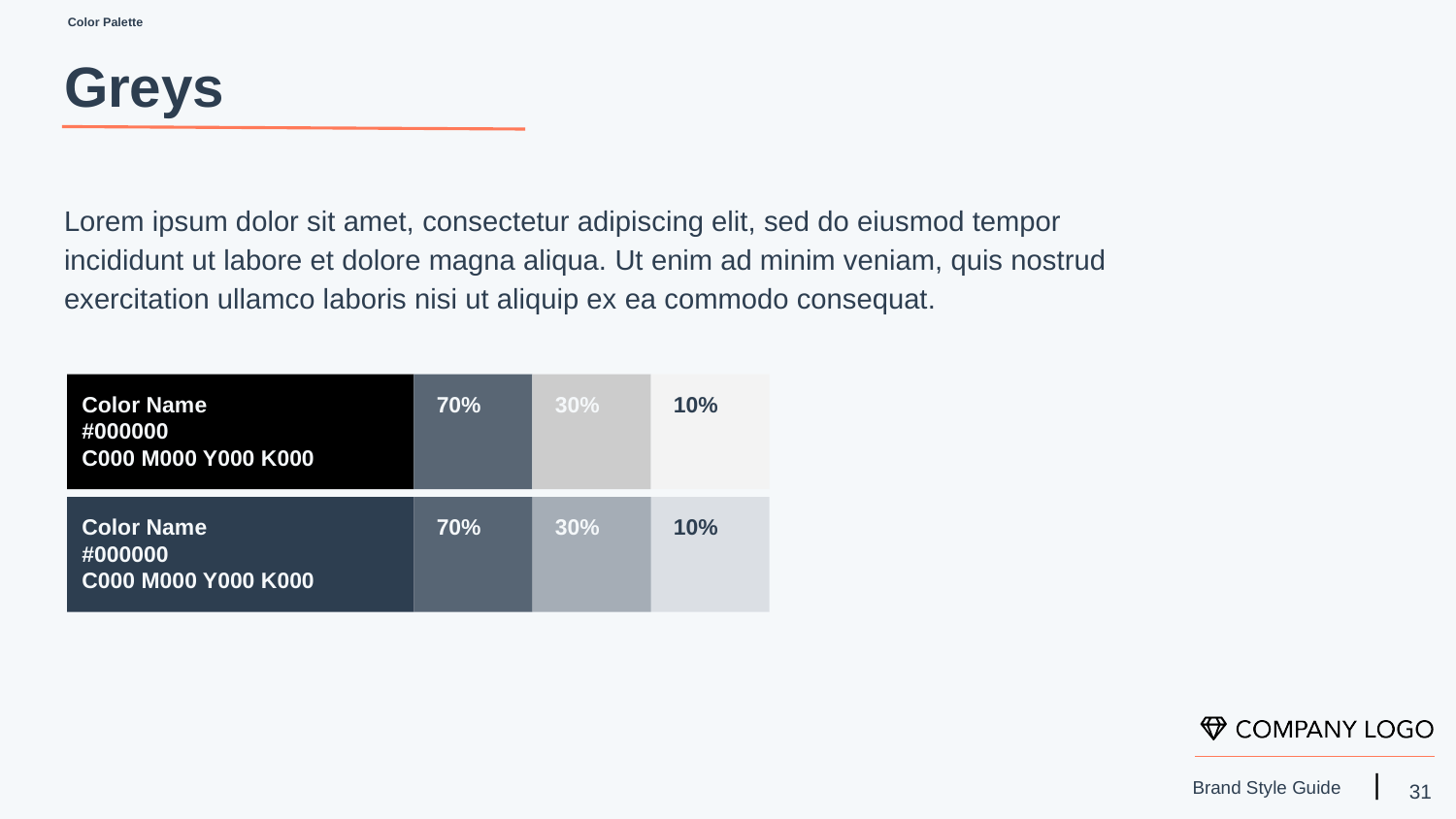

Color Palette
# Greys
Lorem ipsum dolor sit amet, consectetur adipiscing elit, sed do eiusmod tempor incididunt ut labore et dolore magna aliqua. Ut enim ad minim veniam, quis nostrud exercitation ullamco laboris nisi ut aliquip ex ea commodo consequat.

70%
30%
10%
Color Name
#000000
C000 M000 Y000 K000

70%
30%
10%
Color Name
#000000
C000 M000 Y000 K000
31